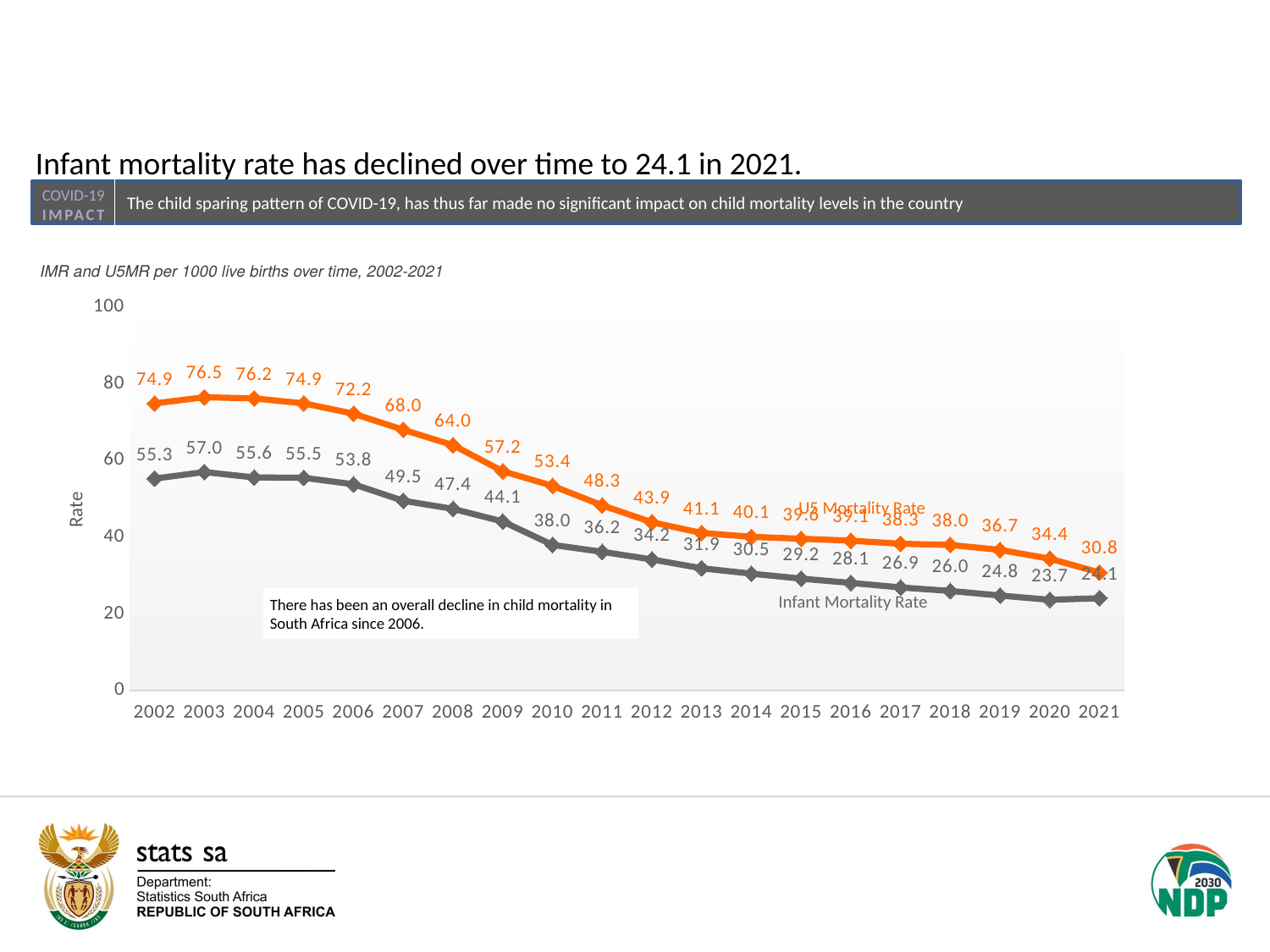

Infant mortality rate has declined over time to 24.1 in 2021.
COVID-19
IMPACT

The child sparing pattern of COVID-19, has thus far made no significant impact on child mortality levels in the country
IMR and U5MR per 1000 live births over time, 2002-2021

### Chart

| Category | IMR | u5MR |
|---|---|---|
| 2002 | 55.3 | 74.9 |
| 2003 | 57.0 | 76.5 |
| 2004 | 55.6 | 76.2 |
| 2005 | 55.5 | 74.9 |
| 2006 | 53.8 | 72.2 |
| 2007 | 49.5 | 68.0 |
| 2008 | 47.4 | 64.0 |
| 2009 | 44.1 | 57.2 |
| 2010 | 38.0 | 53.4 |
| 2011 | 36.2 | 48.3 |
| 2012 | 34.2 | 43.9 |
| 2013 | 31.9 | 41.1 |
| 2014 | 30.5 | 40.1 |
| 2015 | 29.2 | 39.6 |
| 2016 | 28.1 | 39.1 |
| 2017 | 26.9 | 38.3 |
| 2018 | 26.0 | 38.0 |
| 2019 | 24.8 | 36.7 |
| 2020 | 23.7 | 34.4 |
| 2021 | 24.1 | 30.8 |
59,54M
U5 Mortality Rate

Infant Mortality Rate
There has been an overall decline in child mortality in South Africa since 2006.

SA 2020
SA 2021